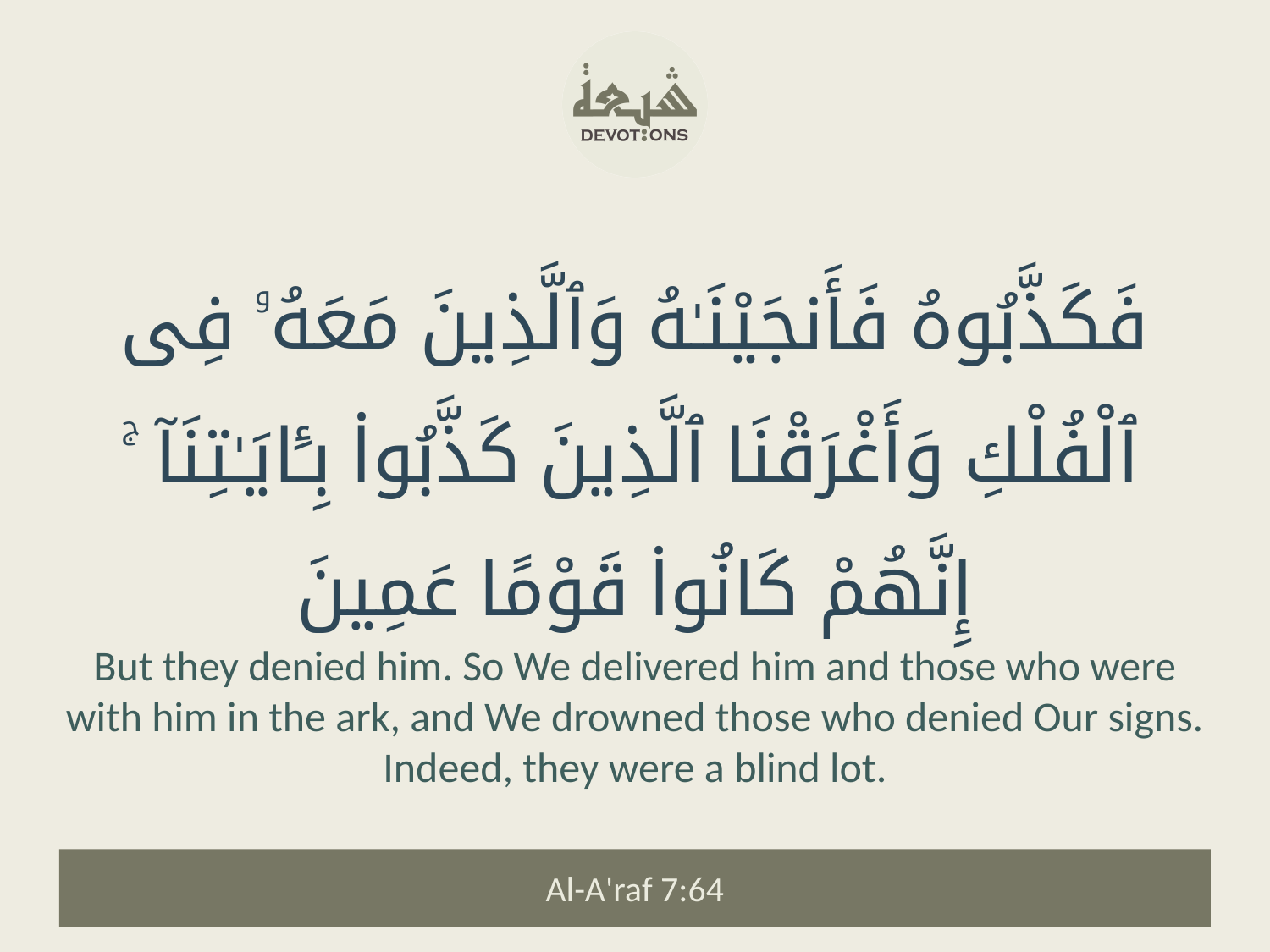

فَكَذَّبُوهُ فَأَنجَيْنَـٰهُ وَٱلَّذِينَ مَعَهُۥ فِى ٱلْفُلْكِ وَأَغْرَقْنَا ٱلَّذِينَ كَذَّبُوا۟ بِـَٔايَـٰتِنَآ ۚ إِنَّهُمْ كَانُوا۟ قَوْمًا عَمِينَ
But they denied him. So We delivered him and those who were with him in the ark, and We drowned those who denied Our signs. Indeed, they were a blind lot.
Al-A'raf 7:64